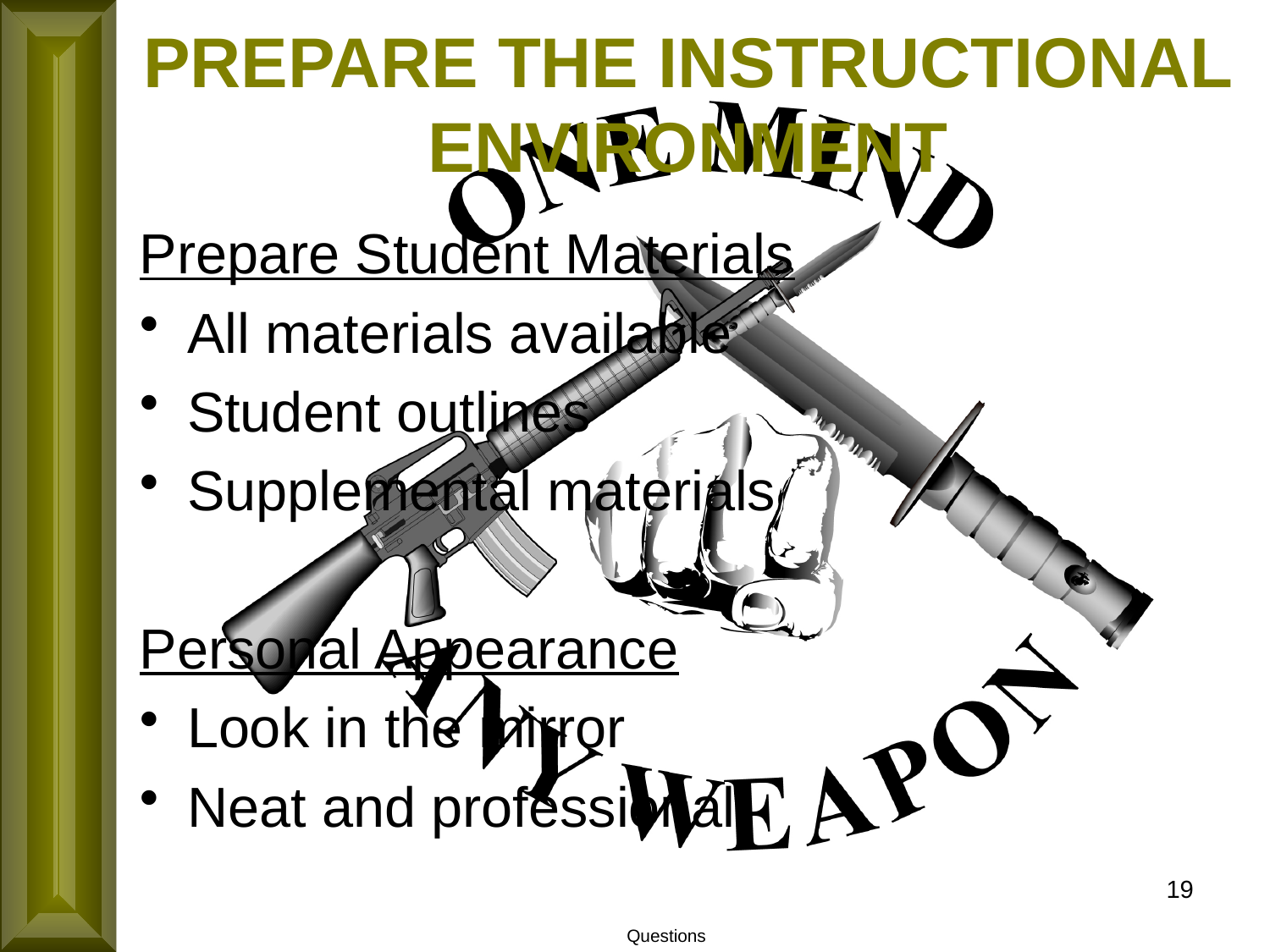

PREPARE THE INSTRUCTIONAL ENVIRONMENT
Prepare Student Materials
All materials available
Student outlines
Supplemental materials

Personal Appearance
Look in the mirror
Neat and professional
19
Questions